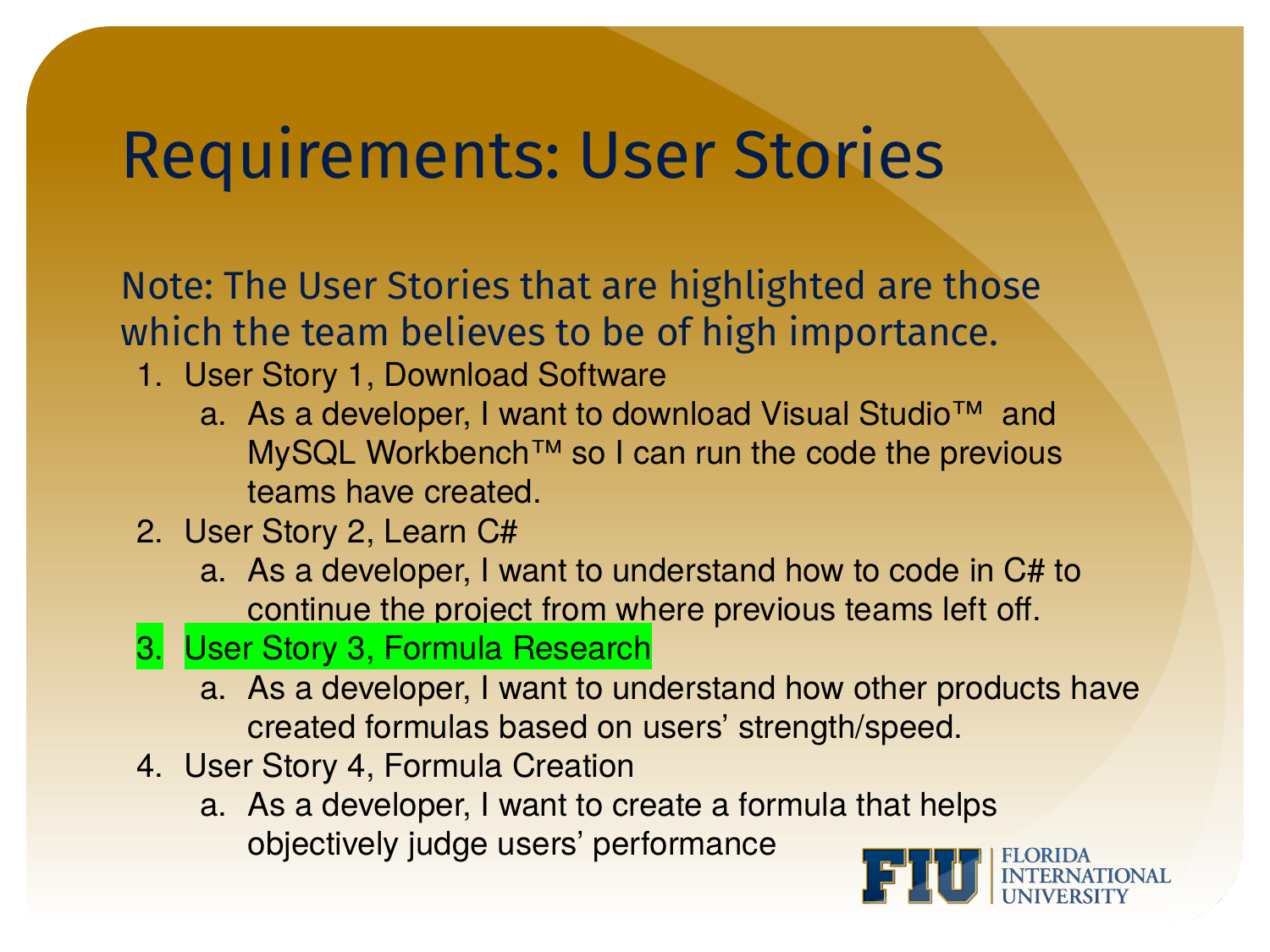

# Requirements: User Stories
Note: The User Stories that are highlighted are those which the team believes to be of high importance.
User Story 1, Download Software
As a developer, I want to download Visual Studio™  and MySQL Workbench™ so I can run the code the previous teams have created.
User Story 2, Learn C#
As a developer, I want to understand how to code in C# to continue the project from where previous teams left off.
User Story 3, Formula Research
As a developer, I want to understand how other products have created formulas based on users’ strength/speed.
User Story 4, Formula Creation
As a developer, I want to create a formula that helps objectively judge users’ performance